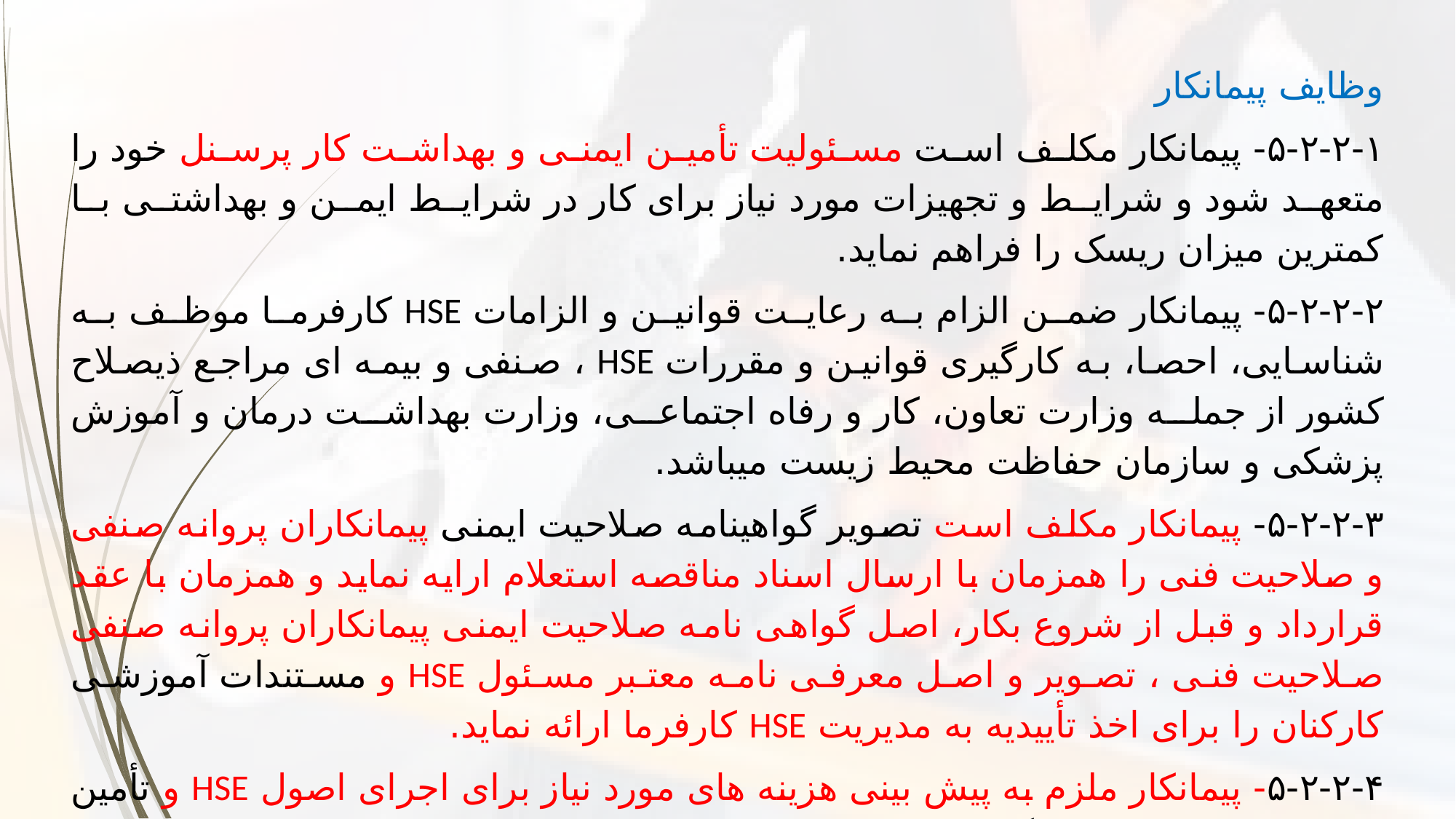

وظایف پیمانکار
۵-۲-۲-۱- پیمانکار مکلف است مسئولیت تأمین ایمنی و بهداشت کار پرسنل خود را متعهد شود و شرایط و تجهیزات مورد نیاز برای کار در شرایط ایمن و بهداشتی با کمترین میزان ریسک را فراهم نماید.
۵-۲-۲-۲- پیمانکار ضمن الزام به رعایت قوانین و الزامات HSE کارفرما موظف به شناسایی، احصا، به کارگیری قوانین و مقررات HSE ، صنفی و بیمه ای مراجع ذیصلاح کشور از جمله وزارت تعاون، کار و رفاه اجتماعی، وزارت بهداشت درمان و آموزش پزشکی و سازمان حفاظت محیط زیست میباشد.
۵-۲-۲-۳- پیمانکار مکلف است تصویر گواهینامه صلاحیت ایمنی پیمانکاران پروانه صنفی و صلاحیت فنی را همزمان با ارسال اسناد مناقصه استعلام ارایه نماید و همزمان با عقد قرارداد و قبل از شروع بکار، اصل گواهی نامه صلاحیت ایمنی پیمانکاران پروانه صنفی صلاحیت فنی ، تصویر و اصل معرفی نامه معتبر مسئول HSE و مستندات آموزشی کارکنان را برای اخذ تأییدیه به مدیریت HSE کارفرما ارائه نماید.
۵-۲-۲-۴- پیمانکار ملزم به پیش بینی هزینه های مورد نیاز برای اجرای اصول HSE و تأمین تجهیزات ایمنی فردی وگروهی مطابق با قوانین و مقررات HSE مربوطه میباشد و باید ردیف هزینه های مربوطه را در قیمت پیشنهادی خودلحاظ نماید.